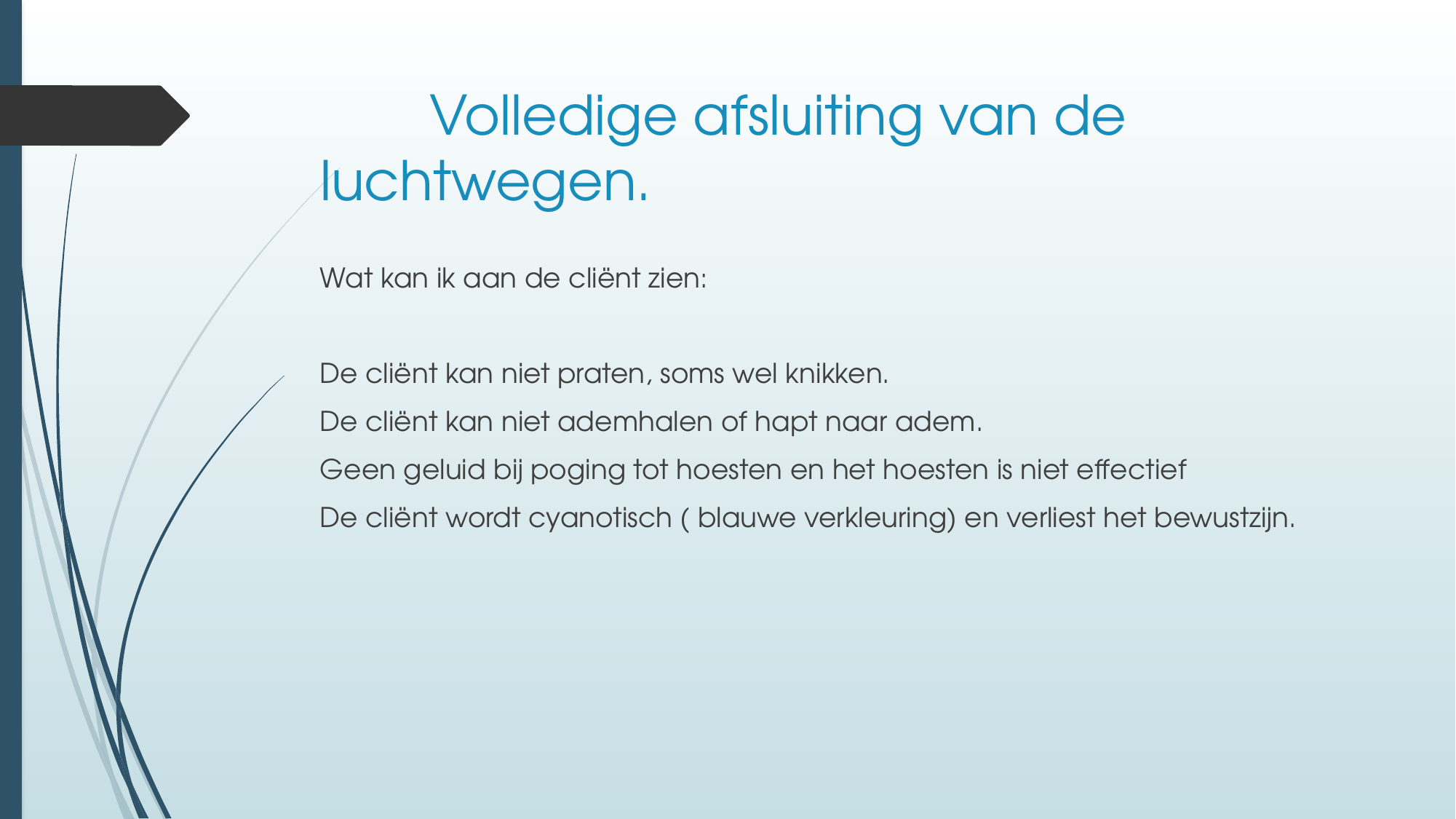

# Volledige afsluiting van de luchtwegen.
Wat kan ik aan de cliënt zien:

De cliënt kan niet praten, soms wel knikken.
De cliënt kan niet ademhalen of hapt naar adem.
Geen geluid bij poging tot hoesten en het hoesten is niet effectief
De cliënt wordt cyanotisch ( blauwe verkleuring) en verliest het bewustzijn.